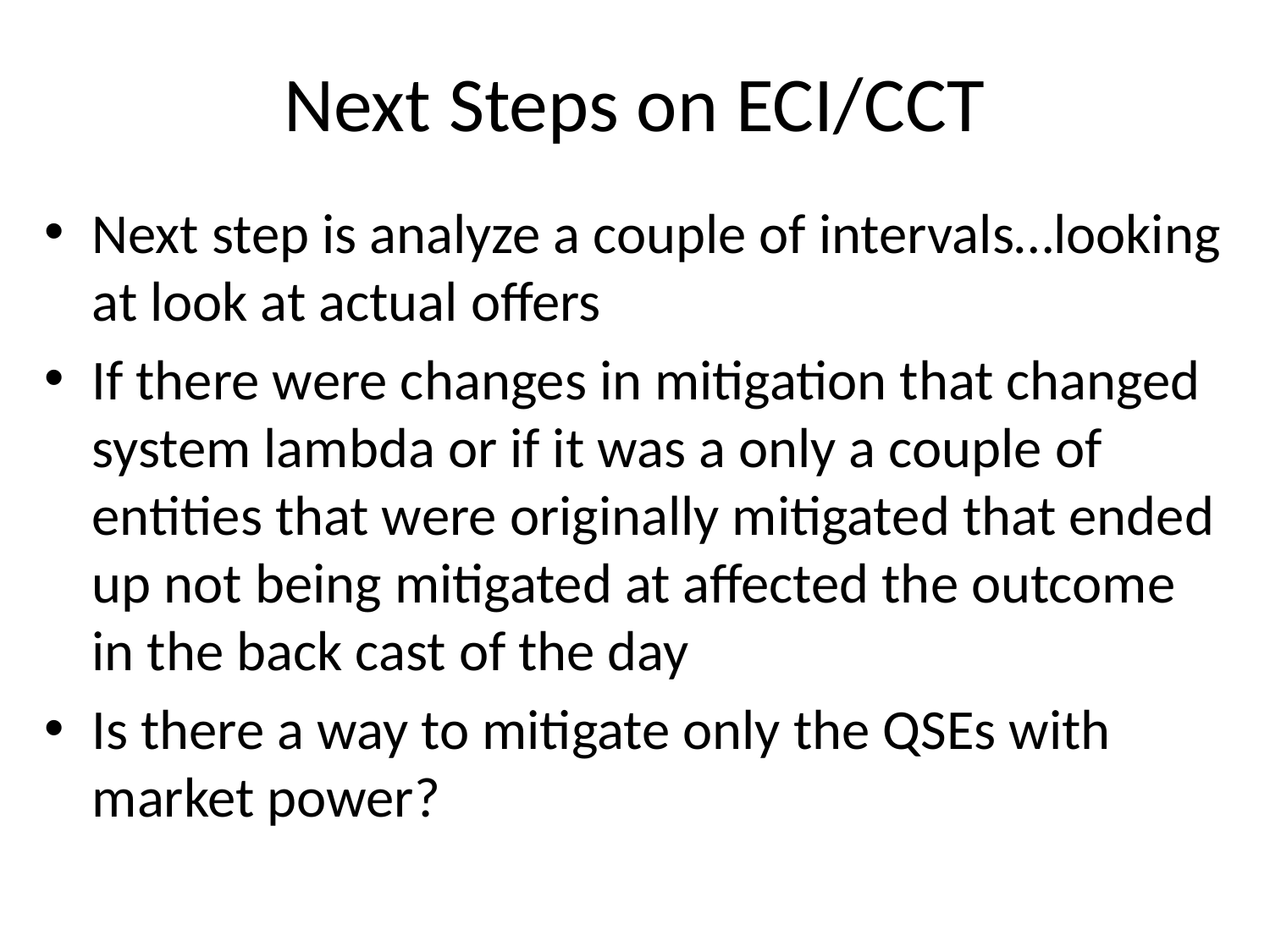

# Next Steps on ECI/CCT
Next step is analyze a couple of intervals…looking at look at actual offers
If there were changes in mitigation that changed system lambda or if it was a only a couple of entities that were originally mitigated that ended up not being mitigated at affected the outcome in the back cast of the day
Is there a way to mitigate only the QSEs with market power?